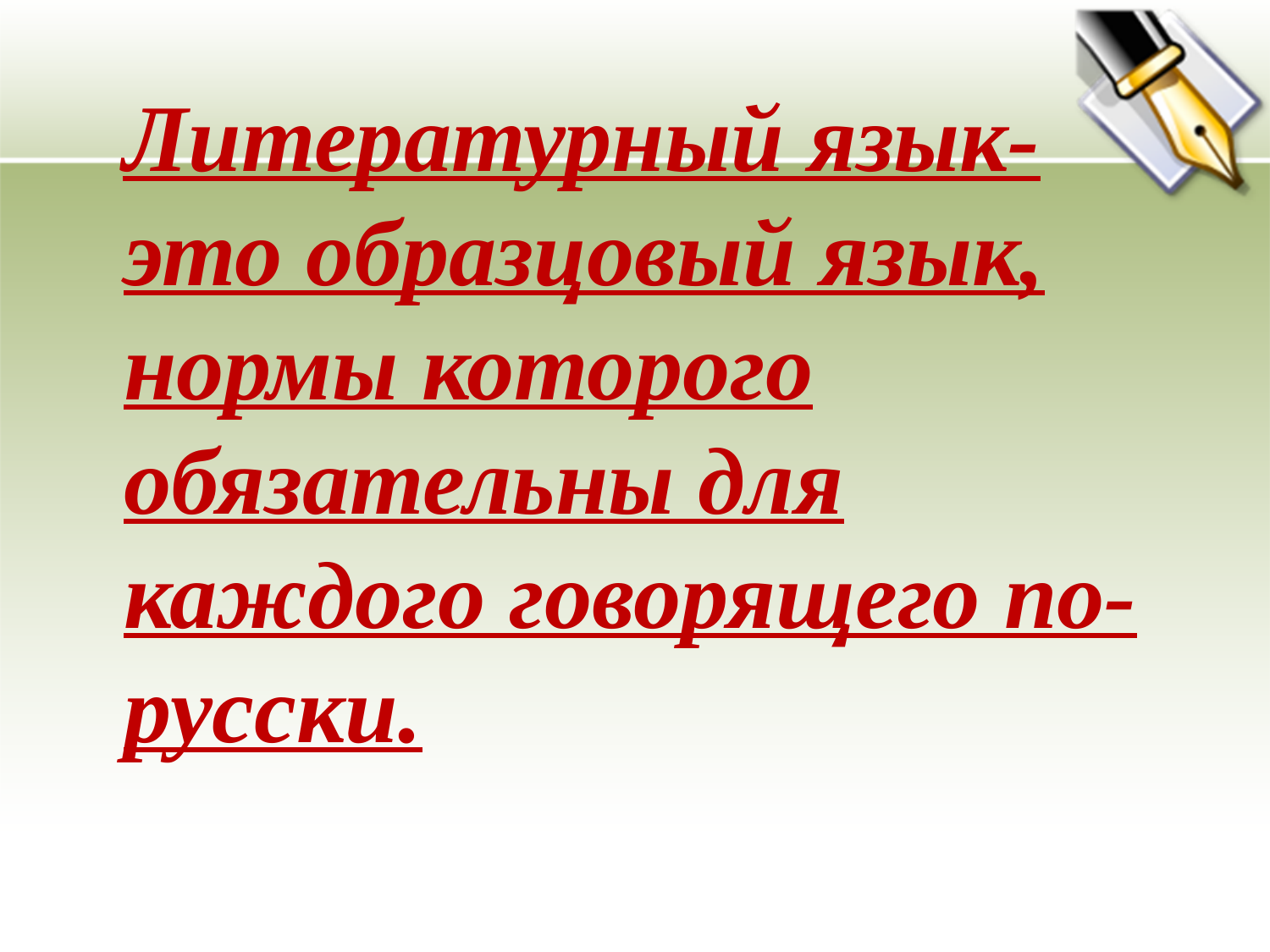

Литературный язык- это образцовый язык, нормы которого обязательны для каждого говорящего по-русски.